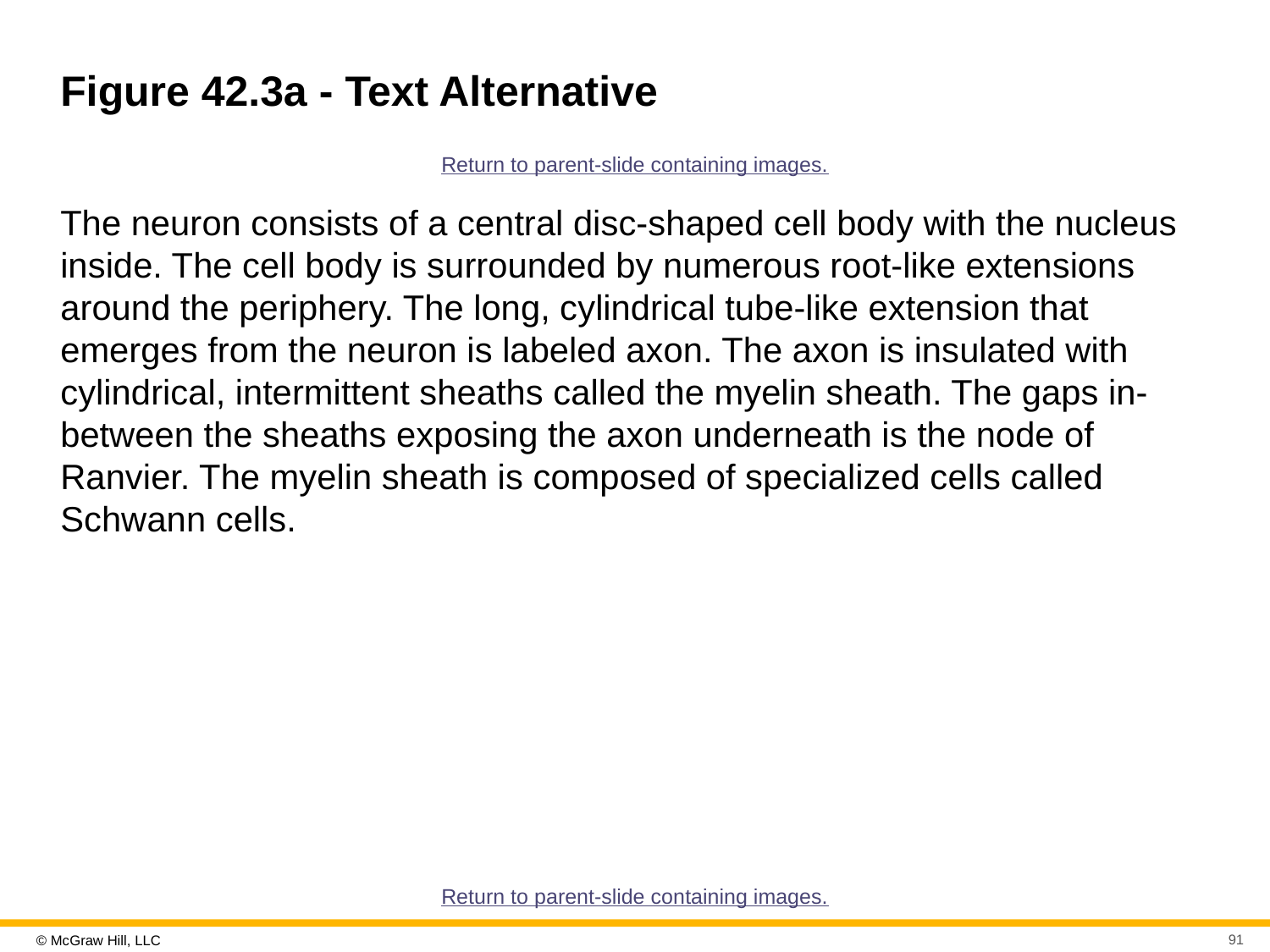

# Figure 42.3a - Text Alternative
Return to parent-slide containing images.
The neuron consists of a central disc-shaped cell body with the nucleus inside. The cell body is surrounded by numerous root-like extensions around the periphery. The long, cylindrical tube-like extension that emerges from the neuron is labeled axon. The axon is insulated with cylindrical, intermittent sheaths called the myelin sheath. The gaps in-between the sheaths exposing the axon underneath is the node of Ranvier. The myelin sheath is composed of specialized cells called Schwann cells.
Return to parent-slide containing images.
91